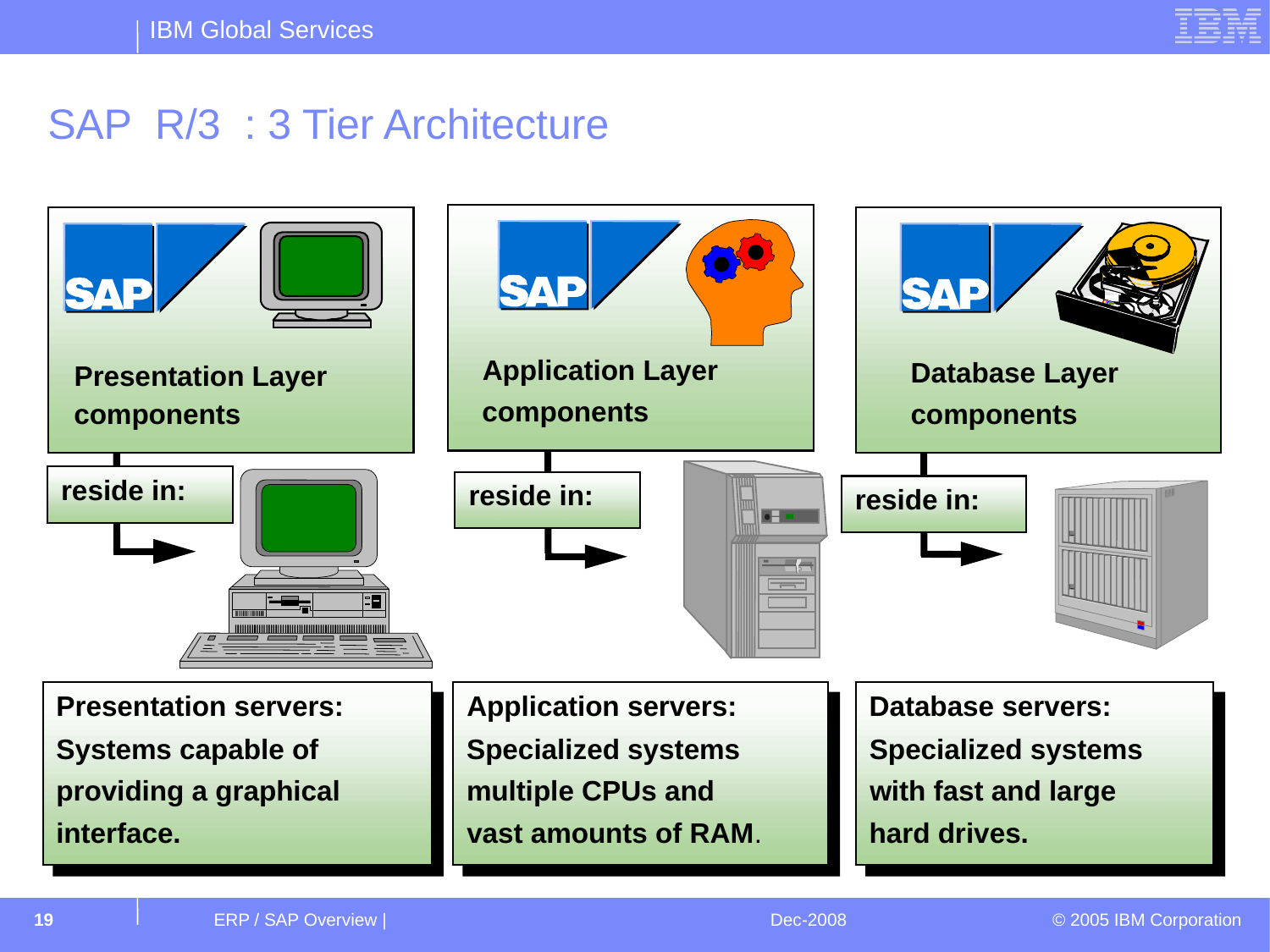

# SAP  R/3  : 3 Tier Architecture

Application Layer
components
Presentation Layer
components
Database Layer
components

reside in:

reside in:

reside in:

Presentation servers:

Systems capable of
providing a graphical
interface.

Application servers:

Specialized systems
multiple CPUs and
vast amounts of RAM.

Database servers:

Specialized systems
with fast and large
hard drives.
19
ERP / SAP Overview |
Dec-2008